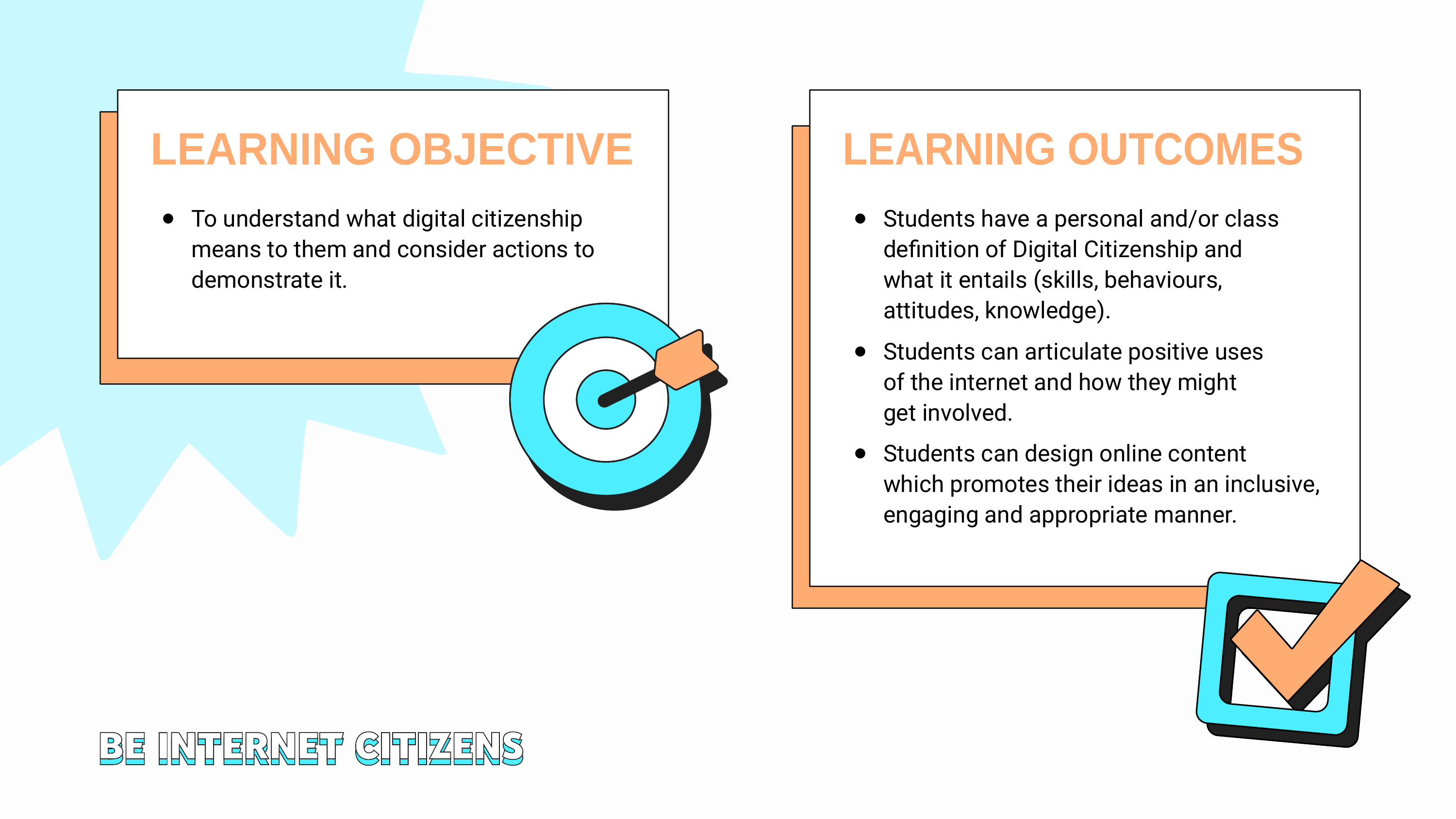

LEARNING OBJECTIVE
LEARNING OUTCOMES
To understand what digital citizenship means to them and consider actions to demonstrate it.
Students have a personal and/or class definition of Digital Citizenship and
what it entails (skills, behaviours, attitudes, knowledge).
Students can articulate positive uses
of the internet and how they might
get involved.
Students can design online content
which promotes their ideas in an inclusive, engaging and appropriate manner.